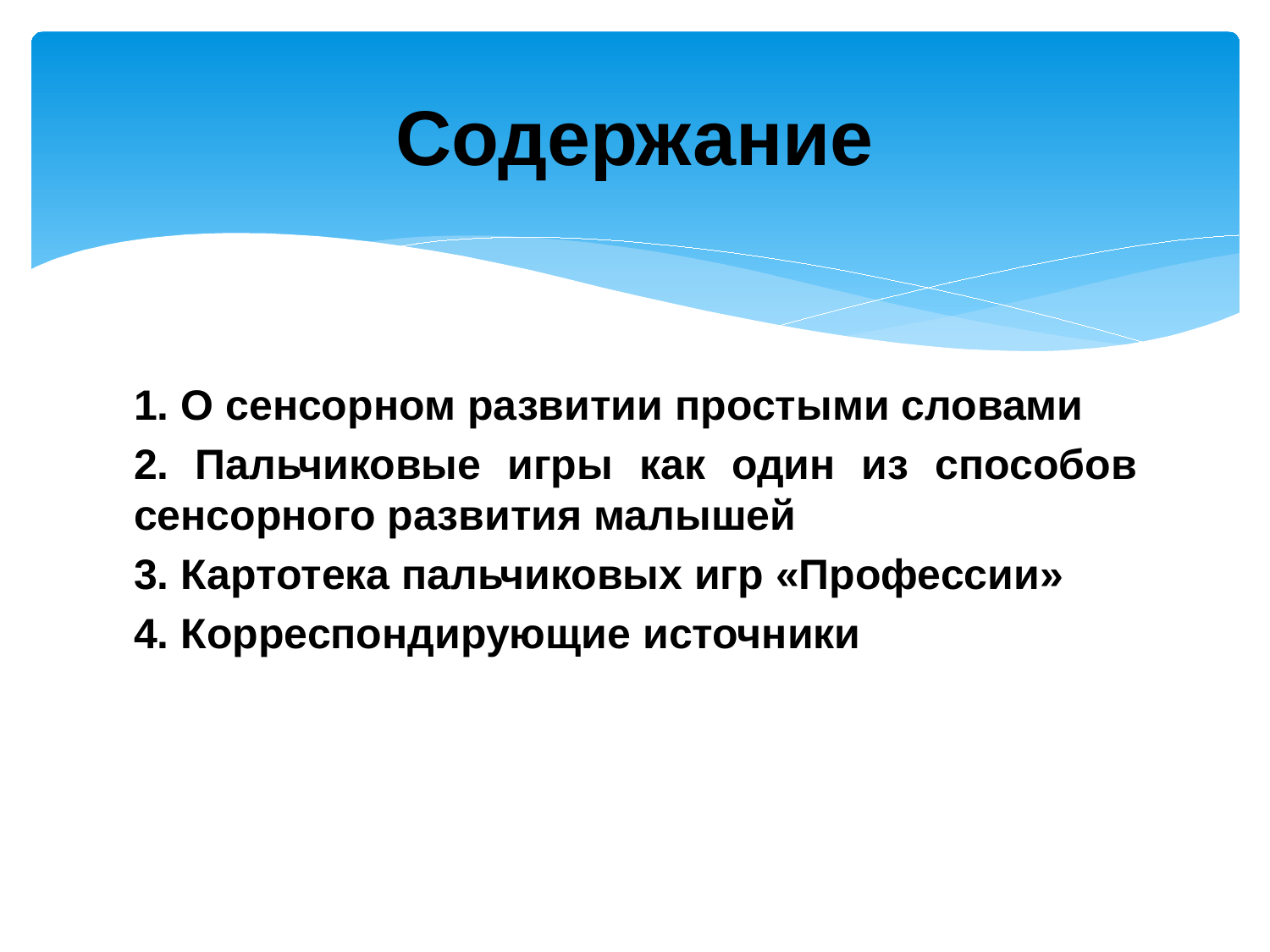

# Содержание
1. О сенсорном развитии простыми словами
2. Пальчиковые игры как один из способов сенсорного развития малышей
3. Картотека пальчиковых игр «Профессии»
4. Корреспондирующие источники